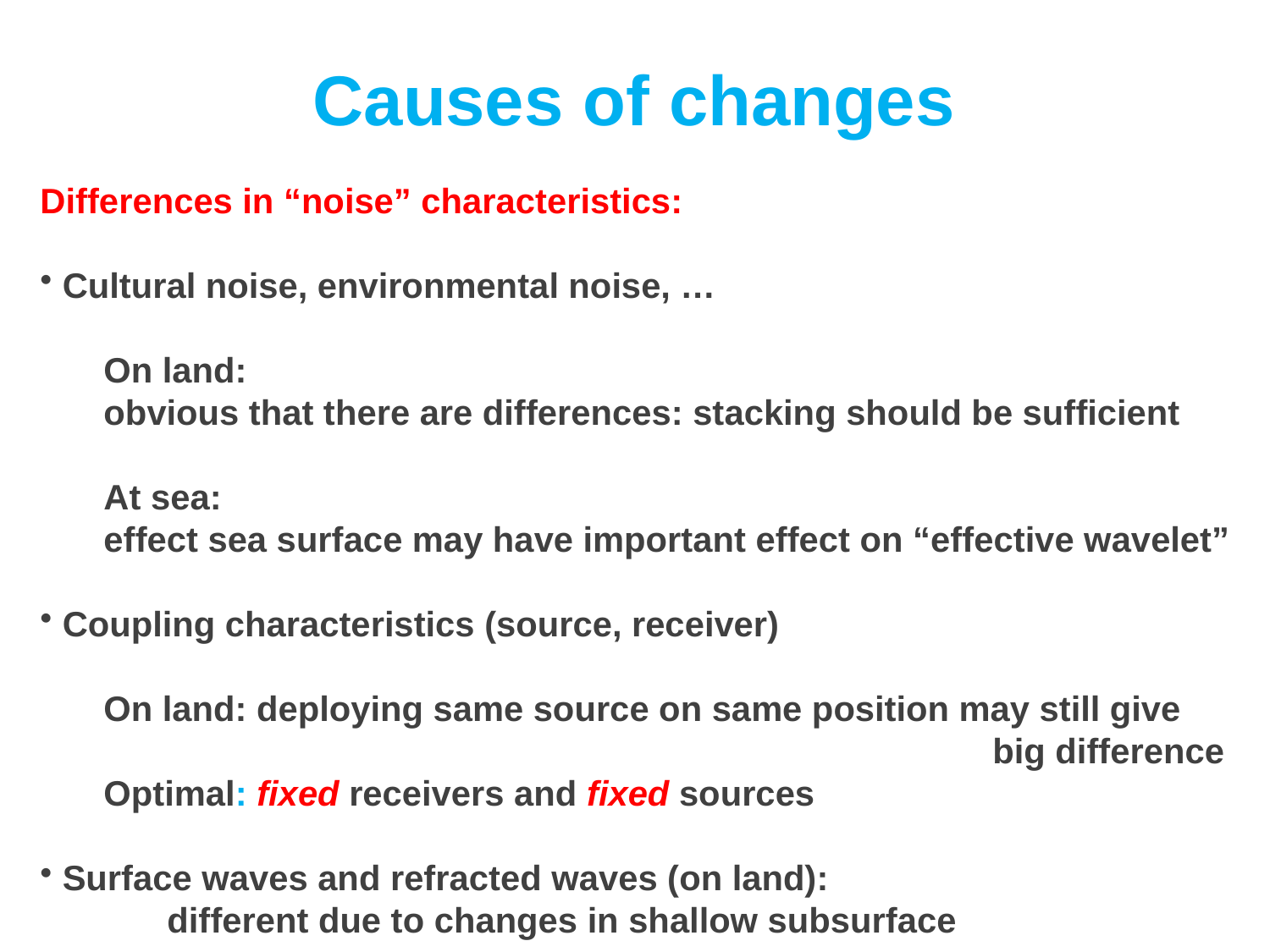

Causes of changes
Differences in “noise” characteristics:

 Cultural noise, environmental noise, …

On land:
obvious that there are differences: stacking should be sufficient

At sea:
effect sea surface may have important effect on “effective wavelet”

 Coupling characteristics (source, receiver)

On land: deploying same source on same position may still give
							big difference
Optimal: fixed receivers and fixed sources

 Surface waves and refracted waves (on land):
different due to changes in shallow subsurface